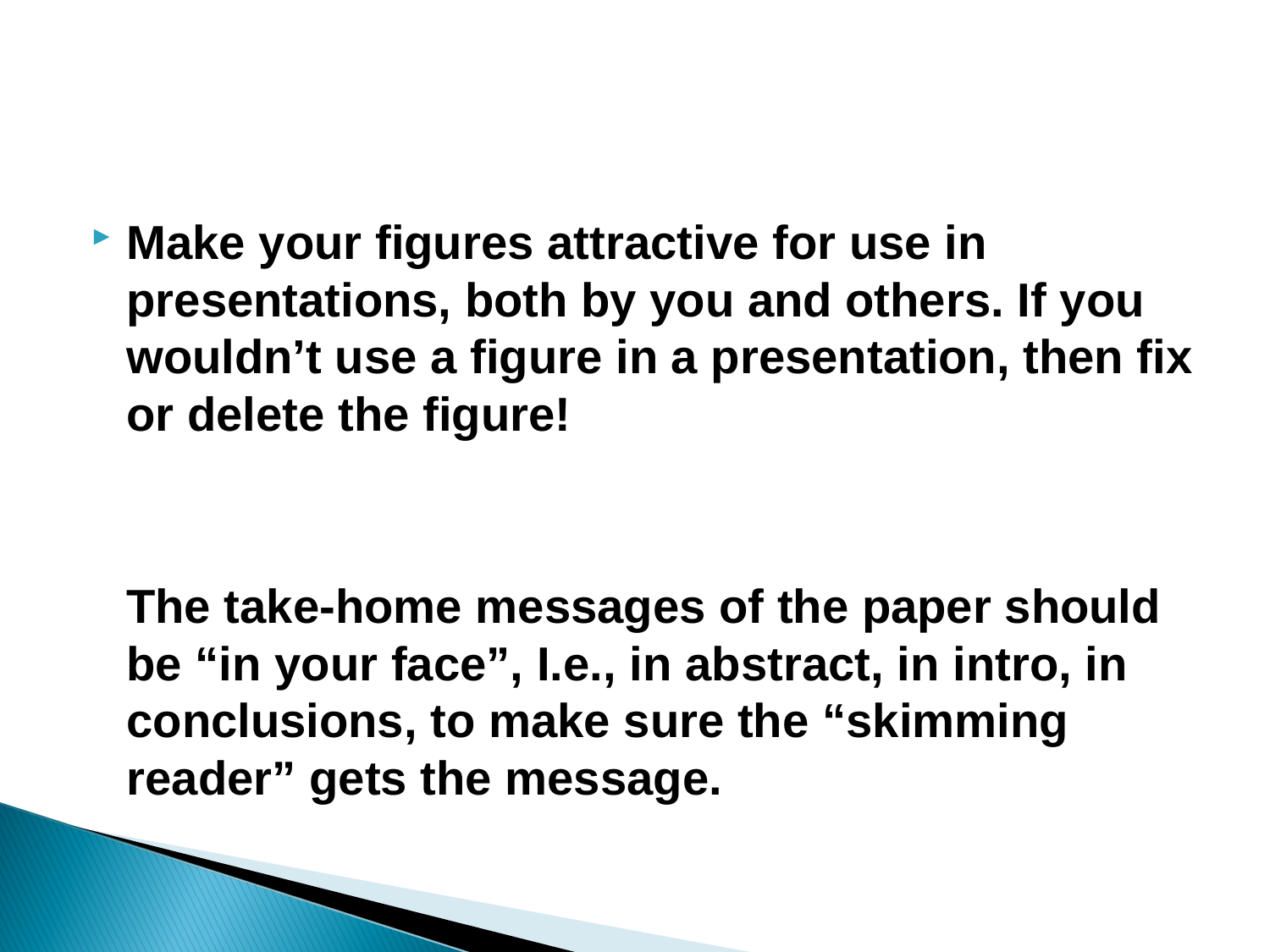

# Make your figures attractive for use in presentations, both by you and others. If you wouldn’t use a figure in a presentation, then fix or delete the figure!

	The take-home messages of the paper should be “in your face”, I.e., in abstract, in intro, in conclusions, to make sure the “skimming reader” gets the message.